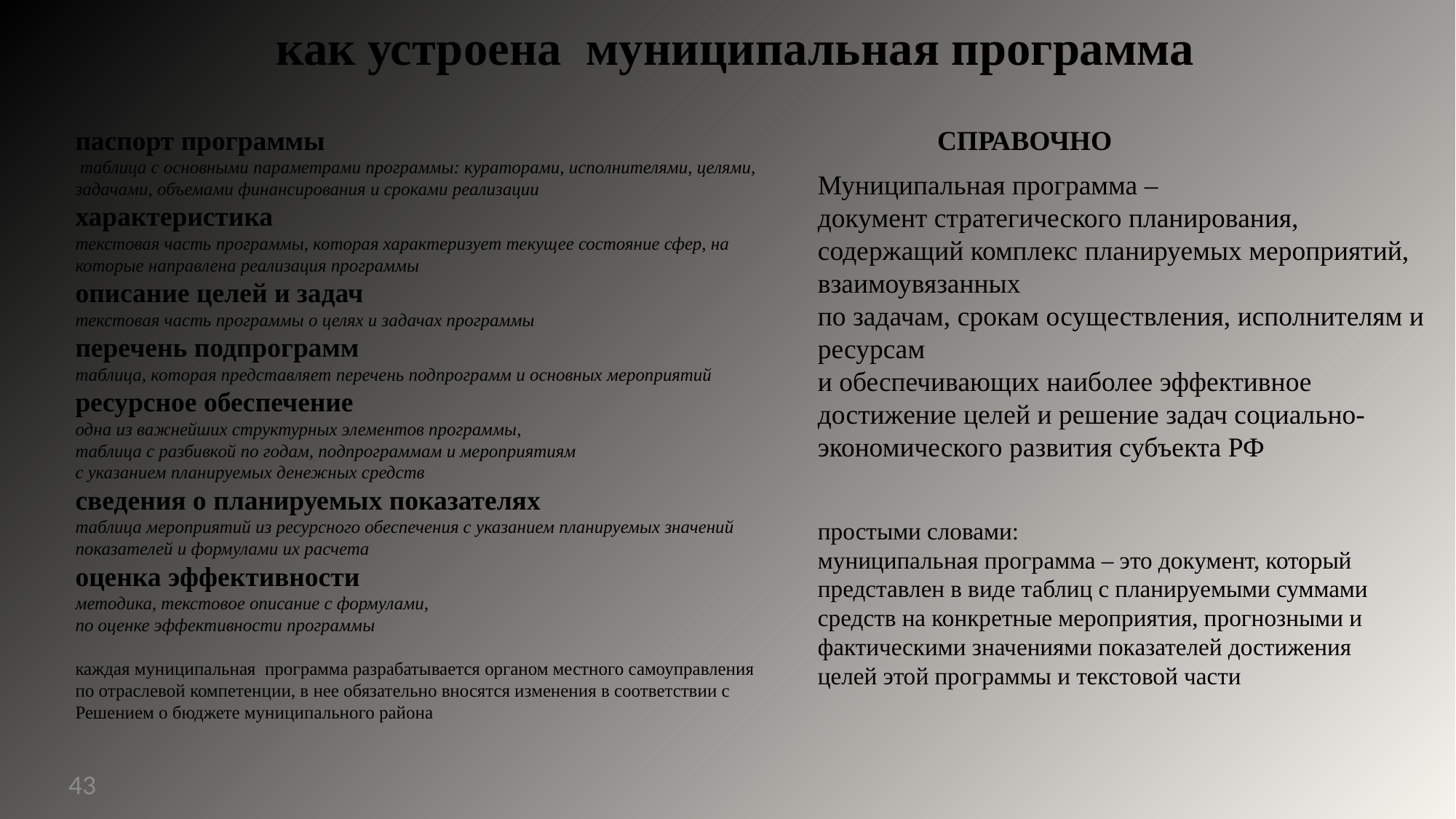

как устроена  муниципальная программа
паспорт программы
 таблица с основными параметрами программы: кураторами, исполнителями, целями, задачами, объемами финансирования и сроками реализации
характеристика
текстовая часть программы, которая характеризует текущее состояние сфер, на которые направлена реализация программы
описание целей и задач
текстовая часть программы о целях и задачах программы
перечень подпрограмм
таблица, которая представляет перечень подпрограмм и основных мероприятий
ресурсное обеспечение
одна из важнейших структурных элементов программы,
таблица с разбивкой по годам, подпрограммам и мероприятиям
с указанием планируемых денежных средств
сведения о планируемых показателях
таблица мероприятий из ресурсного обеспечения с указанием планируемых значений показателей и формулами их расчета
оценка эффективности
методика, текстовое описание с формулами,
по оценке эффективности программы

каждая муниципальная  программа разрабатывается органом местного самоуправления по отраслевой компетенции, в нее обязательно вносятся изменения в соответствии с Решением о бюджете муниципального района
СПРАВОЧНО
Муниципальная программа –
документ стратегического планирования, содержащий комплекс планируемых мероприятий, взаимоувязанных
по задачам, срокам осуществления, исполнителям и ресурсам
и обеспечивающих наиболее эффективное достижение целей и решение задач социально-экономического развития субъекта РФ

простыми словами:
муниципальная программа – это документ, который представлен в виде таблиц с планируемыми суммами средств на конкретные мероприятия, прогнозными и фактическими значениями показателей достижения целей этой программы и текстовой части

43